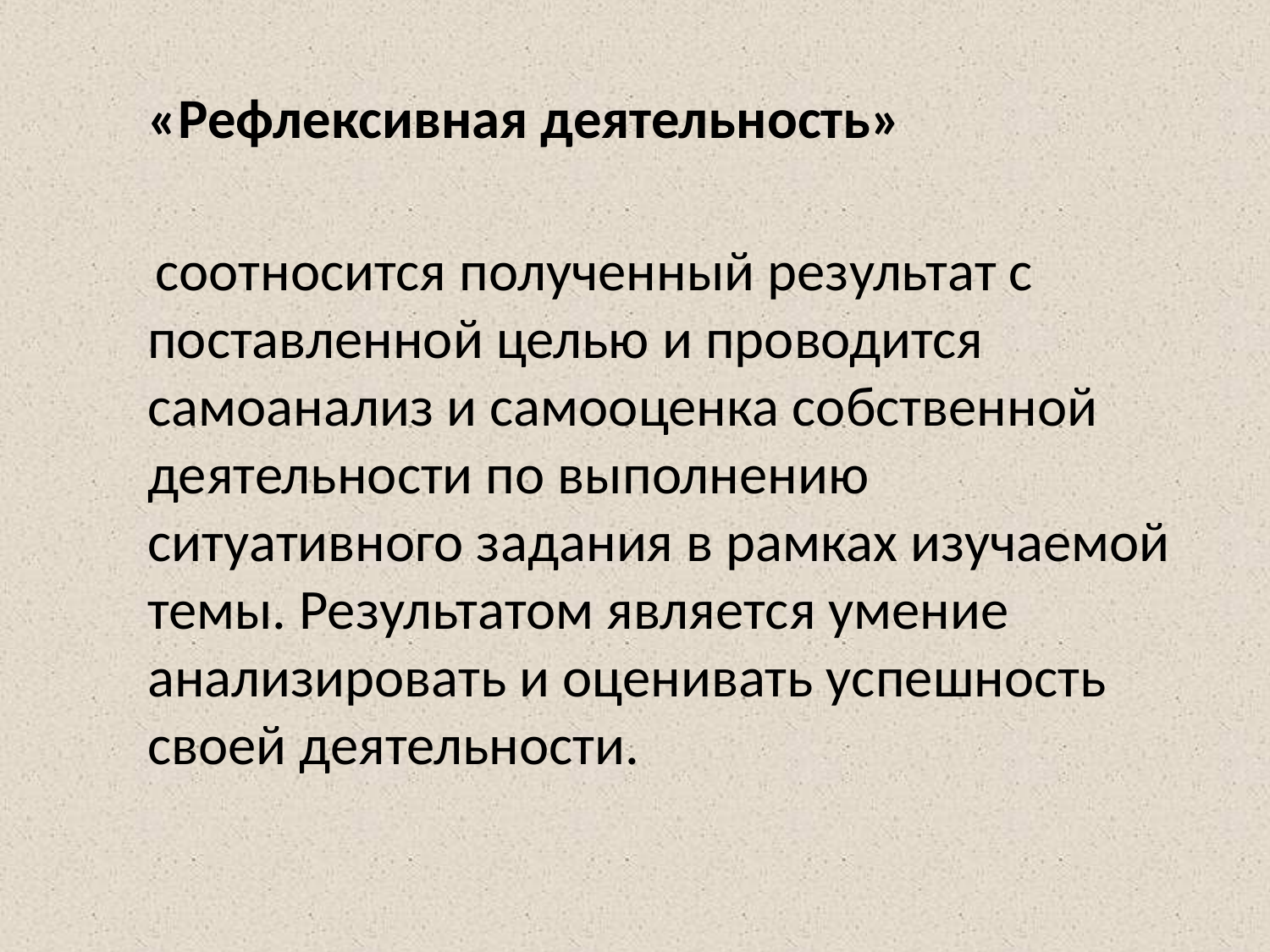

«Рефлексивная деятельность»

 соотносится полученный результат с поставленной целью и проводится самоанализ и самооценка собственной деятельности по выполнению ситуативного задания в рамках изучаемой темы. Результатом является умение анализировать и оценивать успешность своей деятельности.